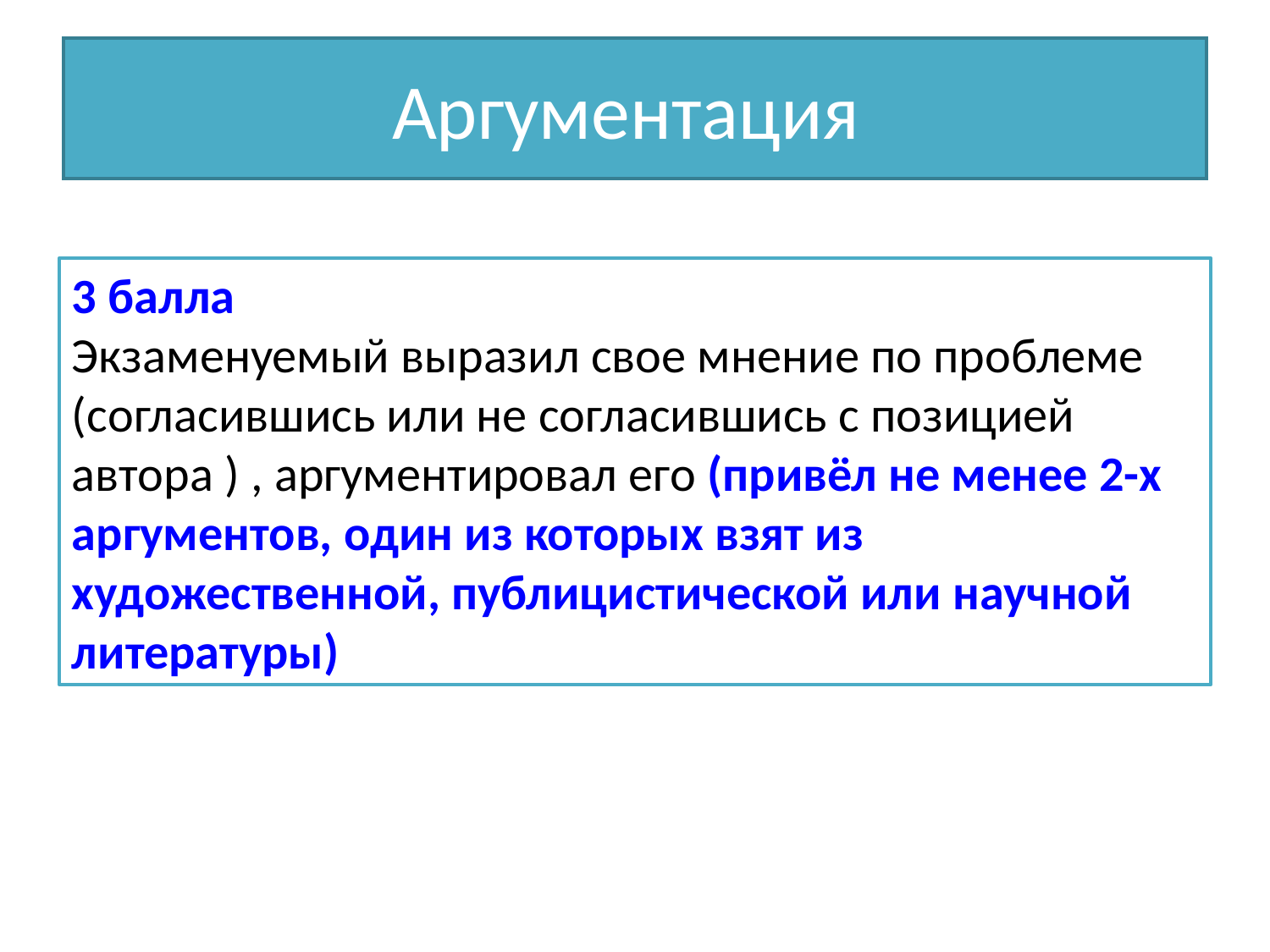

# Аргументация
3 балла
Экзаменуемый выразил свое мнение по проблеме (согласившись или не согласившись с позицией автора ) , аргументировал его (привёл не менее 2-х аргументов, один из которых взят из художественной, публицистической или научной литературы)